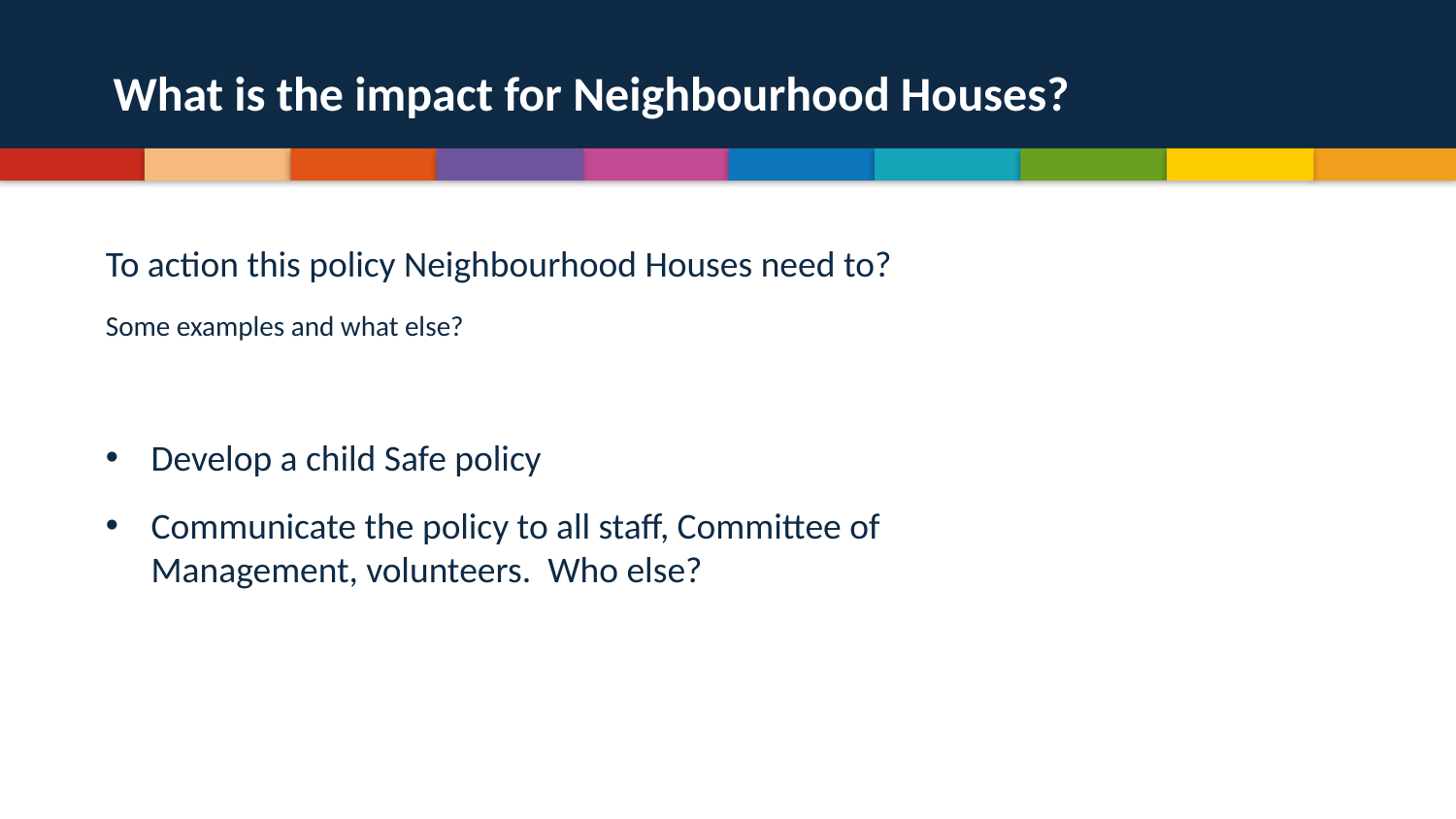

# What is the impact for Neighbourhood Houses?
To action this policy Neighbourhood Houses need to?
Some examples and what else?

Develop a child Safe policy
Communicate the policy to all staff, Committee of Management, volunteers.  Who else?